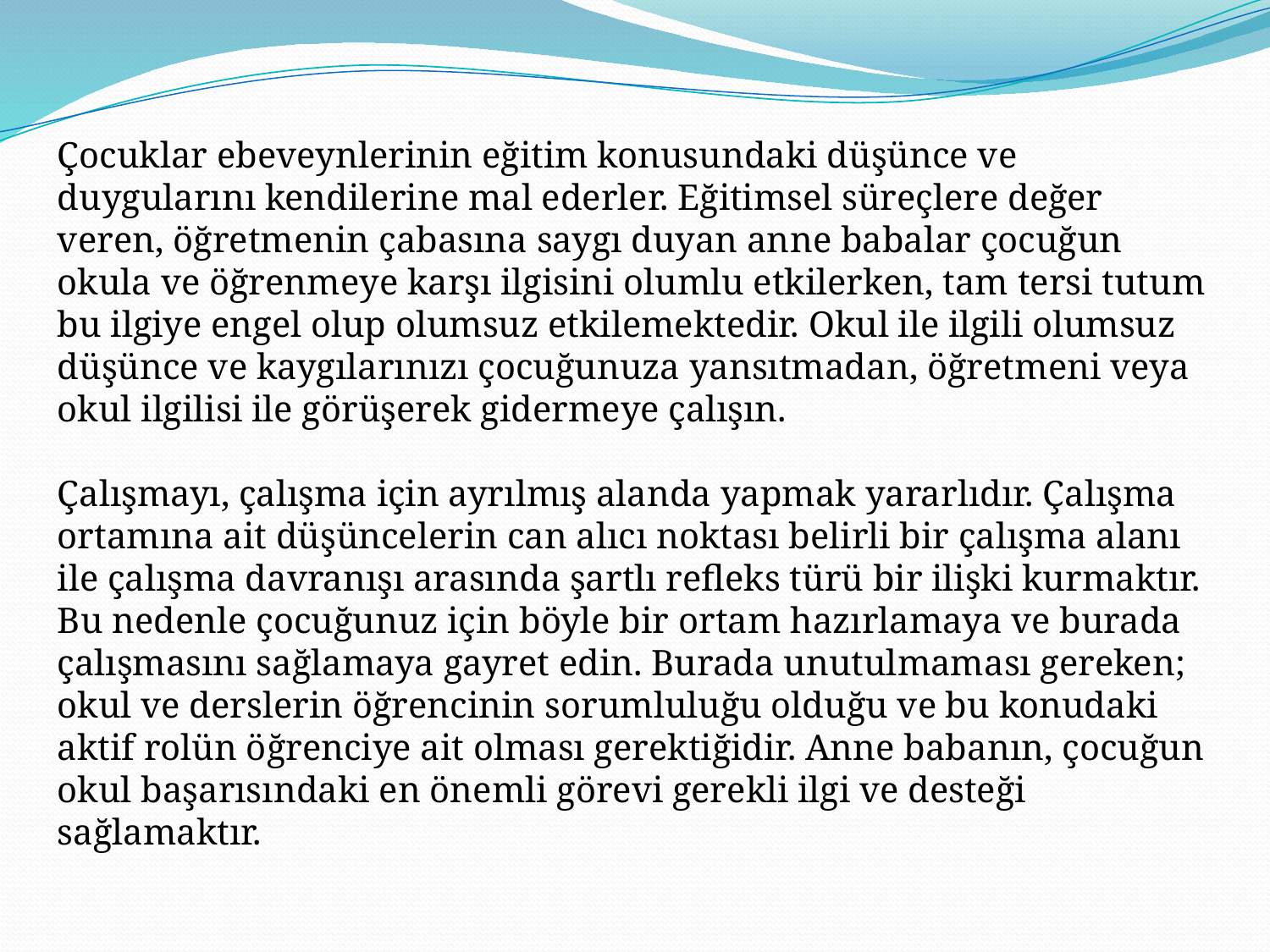

Çocuklar ebeveynlerinin eğitim konusundaki düşünce ve duygularını kendilerine mal ederler. Eğitimsel süreçlere değer veren, öğretmenin çabasına saygı duyan anne babalar çocuğun okula ve öğrenmeye karşı ilgisini olumlu etkilerken, tam tersi tutum bu ilgiye engel olup olumsuz etkilemektedir. Okul ile ilgili olumsuz düşünce ve kaygılarınızı çocuğunuza yansıtmadan, öğretmeni veya okul ilgilisi ile görüşerek gidermeye çalışın.

Çalışmayı, çalışma için ayrılmış alanda yapmak yararlıdır. Çalışma ortamına ait düşüncelerin can alıcı noktası belirli bir çalışma alanı ile çalışma davranışı arasında şartlı refleks türü bir ilişki kurmaktır. Bu nedenle çocuğunuz için böyle bir ortam hazırlamaya ve burada çalışmasını sağlamaya gayret edin. Burada unutulmaması gereken; okul ve derslerin öğrencinin sorumluluğu olduğu ve bu konudaki aktif rolün öğrenciye ait olması gerektiğidir. Anne babanın, çocuğun okul başarısındaki en önemli görevi gerekli ilgi ve desteği sağlamaktır.